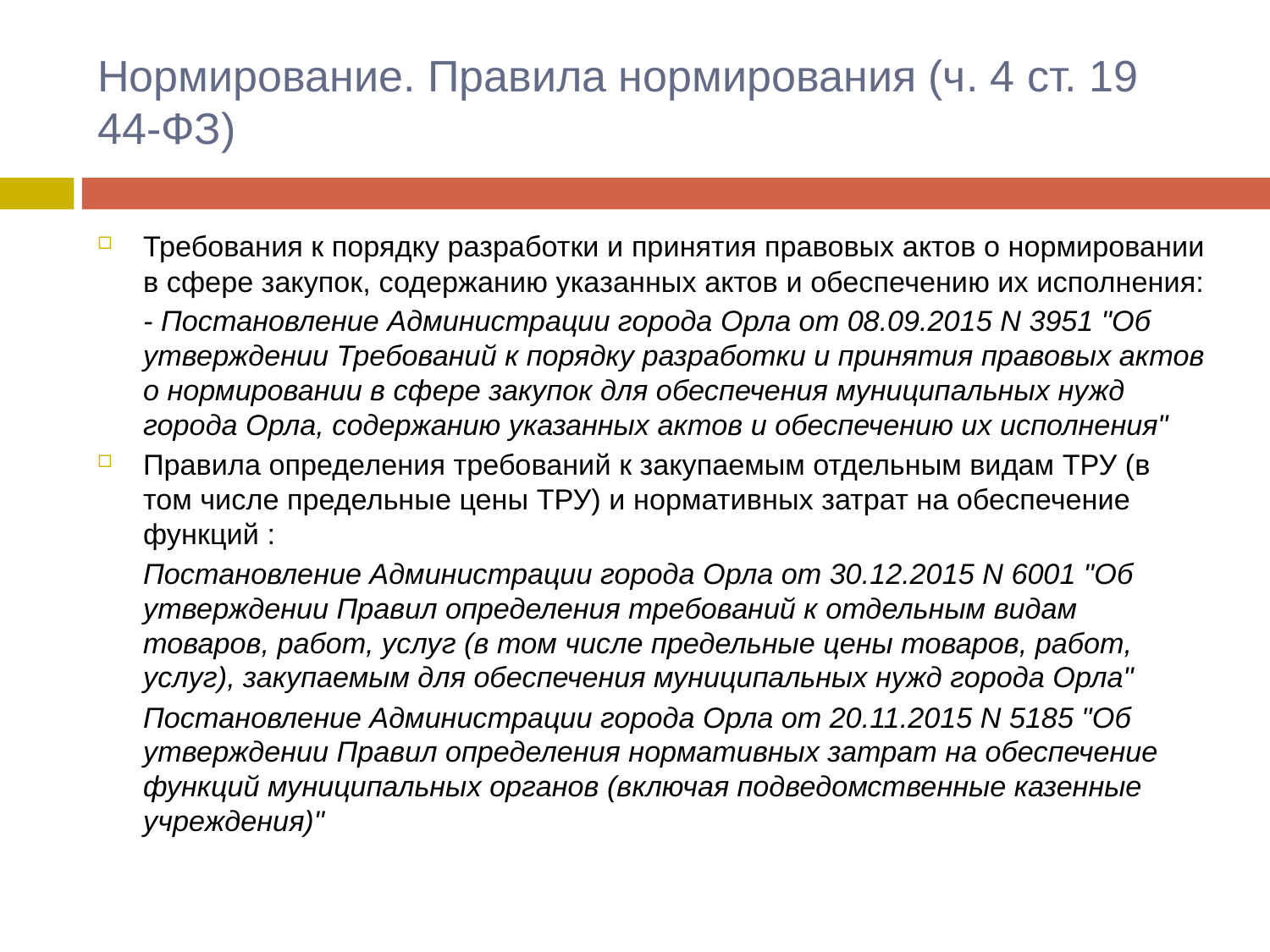

# Нормирование. Правила нормирования (ч. 4 ст. 19 44-ФЗ)
Требования к порядку разработки и принятия правовых актов о нормировании в сфере закупок, содержанию указанных актов и обеспечению их исполнения:
	- Постановление Администрации города Орла от 08.09.2015 N 3951 "Об утверждении Требований к порядку разработки и принятия правовых актов о нормировании в сфере закупок для обеспечения муниципальных нужд города Орла, содержанию указанных актов и обеспечению их исполнения"
Правила определения требований к закупаемым отдельным видам ТРУ (в том числе предельные цены ТРУ) и нормативных затрат на обеспечение функций :
	Постановление Администрации города Орла от 30.12.2015 N 6001 "Об утверждении Правил определения требований к отдельным видам товаров, работ, услуг (в том числе предельные цены товаров, работ, услуг), закупаемым для обеспечения муниципальных нужд города Орла"
	Постановление Администрации города Орла от 20.11.2015 N 5185 "Об утверждении Правил определения нормативных затрат на обеспечение функций муниципальных органов (включая подведомственные казенные учреждения)"